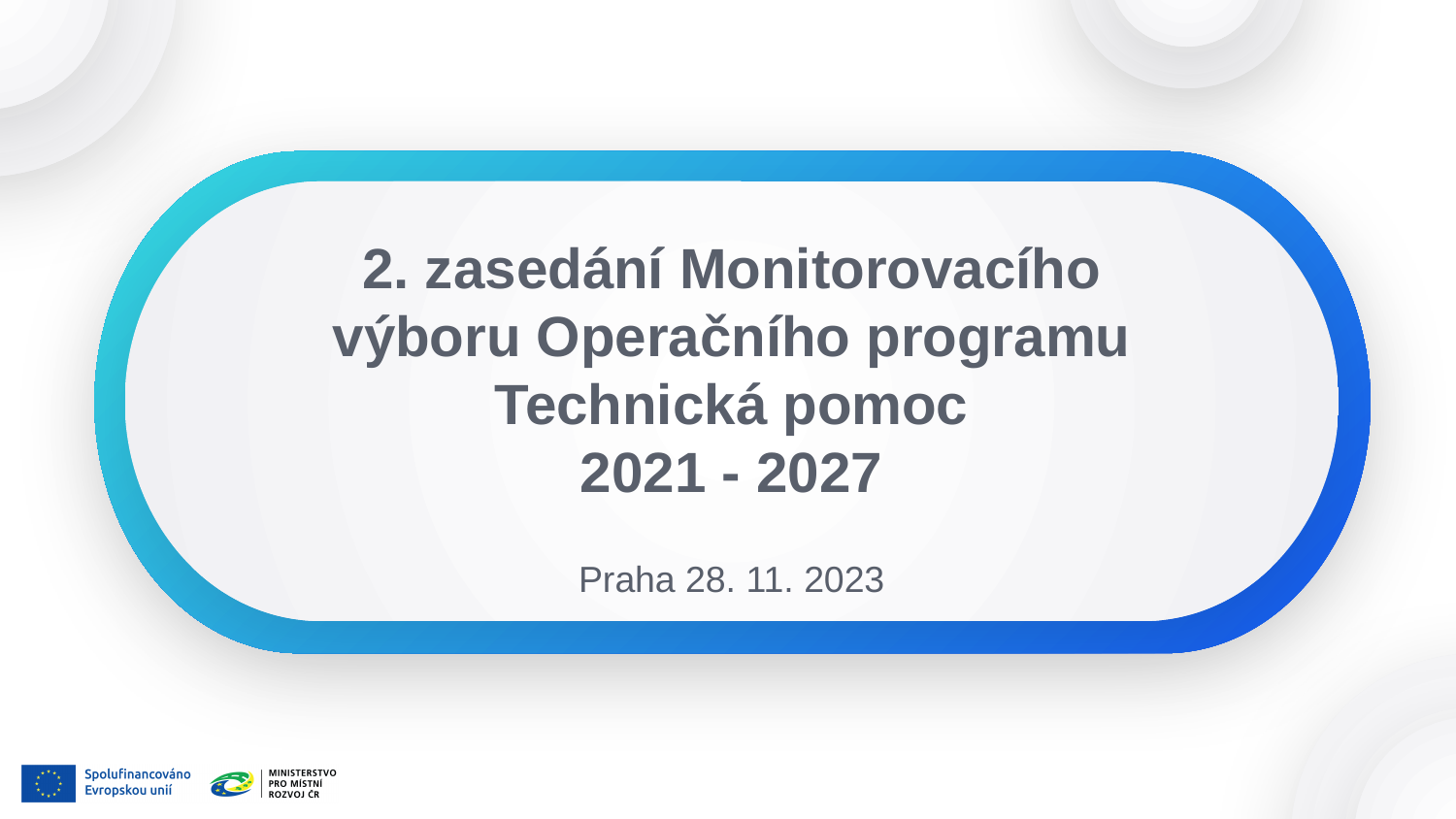

# 2. zasedání Monitorovacího výboru Operačního programu Technická pomoc 2021 - 2027
Praha 28. 11. 2023